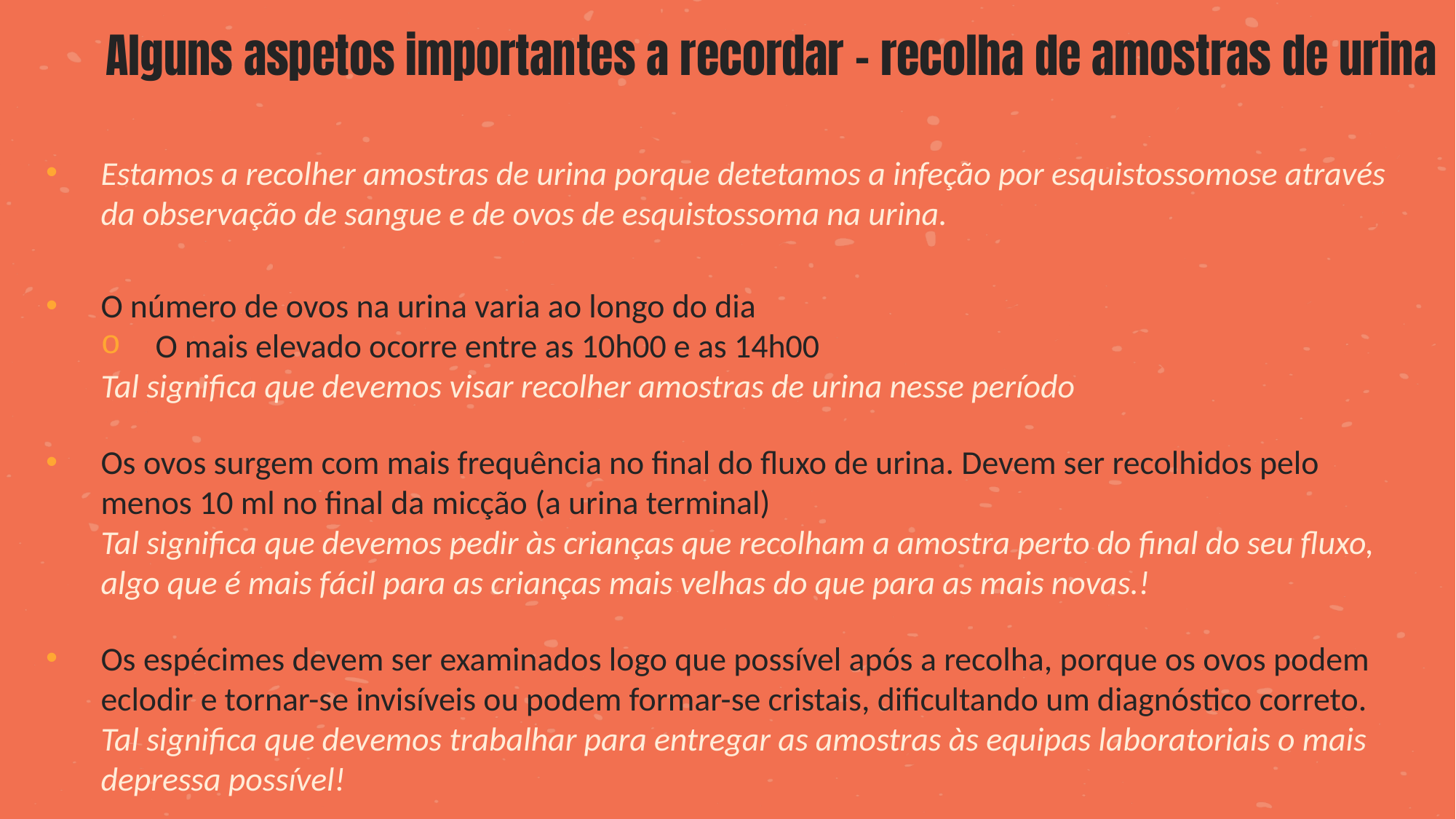

Alguns aspetos importantes a recordar – recolha de amostras de urina
Estamos a recolher amostras de urina porque detetamos a infeção por esquistossomose através da observação de sangue e de ovos de esquistossoma na urina.

O número de ovos na urina varia ao longo do dia
O mais elevado ocorre entre as 10h00 e as 14h00
Tal significa que devemos visar recolher amostras de urina nesse período
Os ovos surgem com mais frequência no final do fluxo de urina. Devem ser recolhidos pelo menos 10 ml no final da micção (a urina terminal)
Tal significa que devemos pedir às crianças que recolham a amostra perto do final do seu fluxo, algo que é mais fácil para as crianças mais velhas do que para as mais novas.!
Os espécimes devem ser examinados logo que possível após a recolha, porque os ovos podem eclodir e tornar-se invisíveis ou podem formar-se cristais, dificultando um diagnóstico correto.
Tal significa que devemos trabalhar para entregar as amostras às equipas laboratoriais o mais depressa possível!